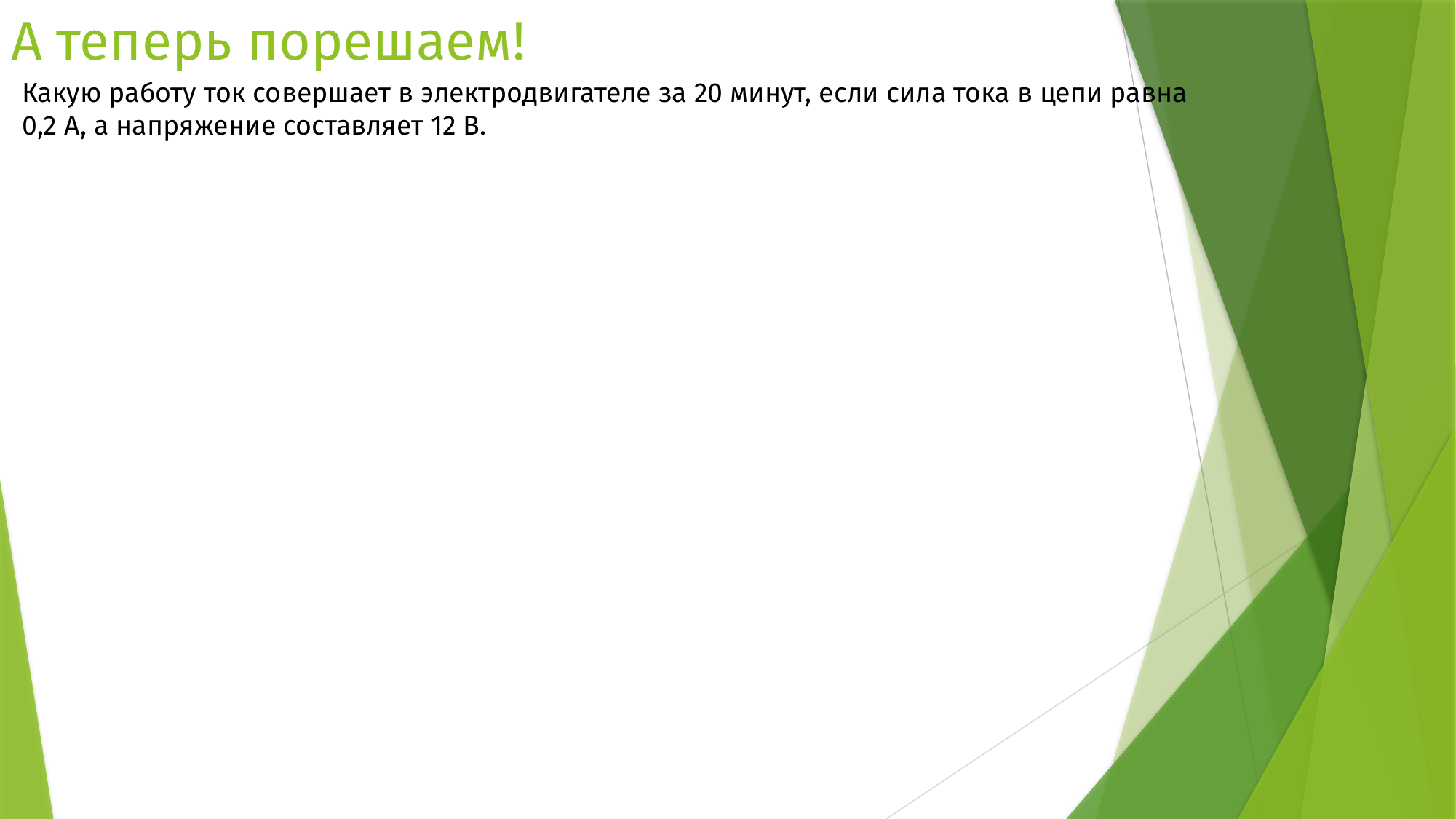

# А теперь порешаем!
Какую работу ток совершает в электродвигателе за 20 минут, если сила тока в цепи равна 0,2 А, а напряжение составляет 12 В.